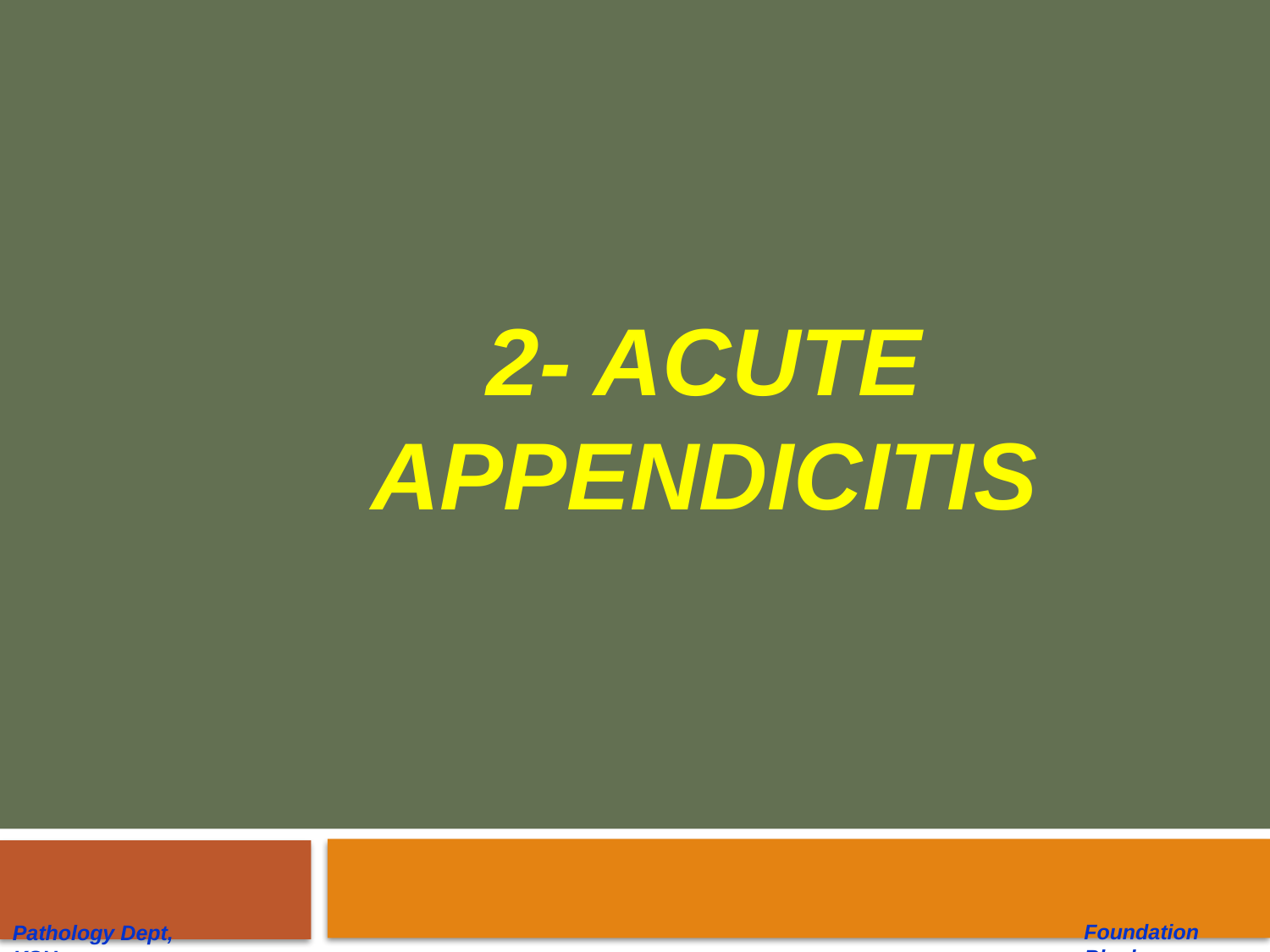

# 2- Acute Appendicitis
Foundation Block
Pathology Dept, KSU